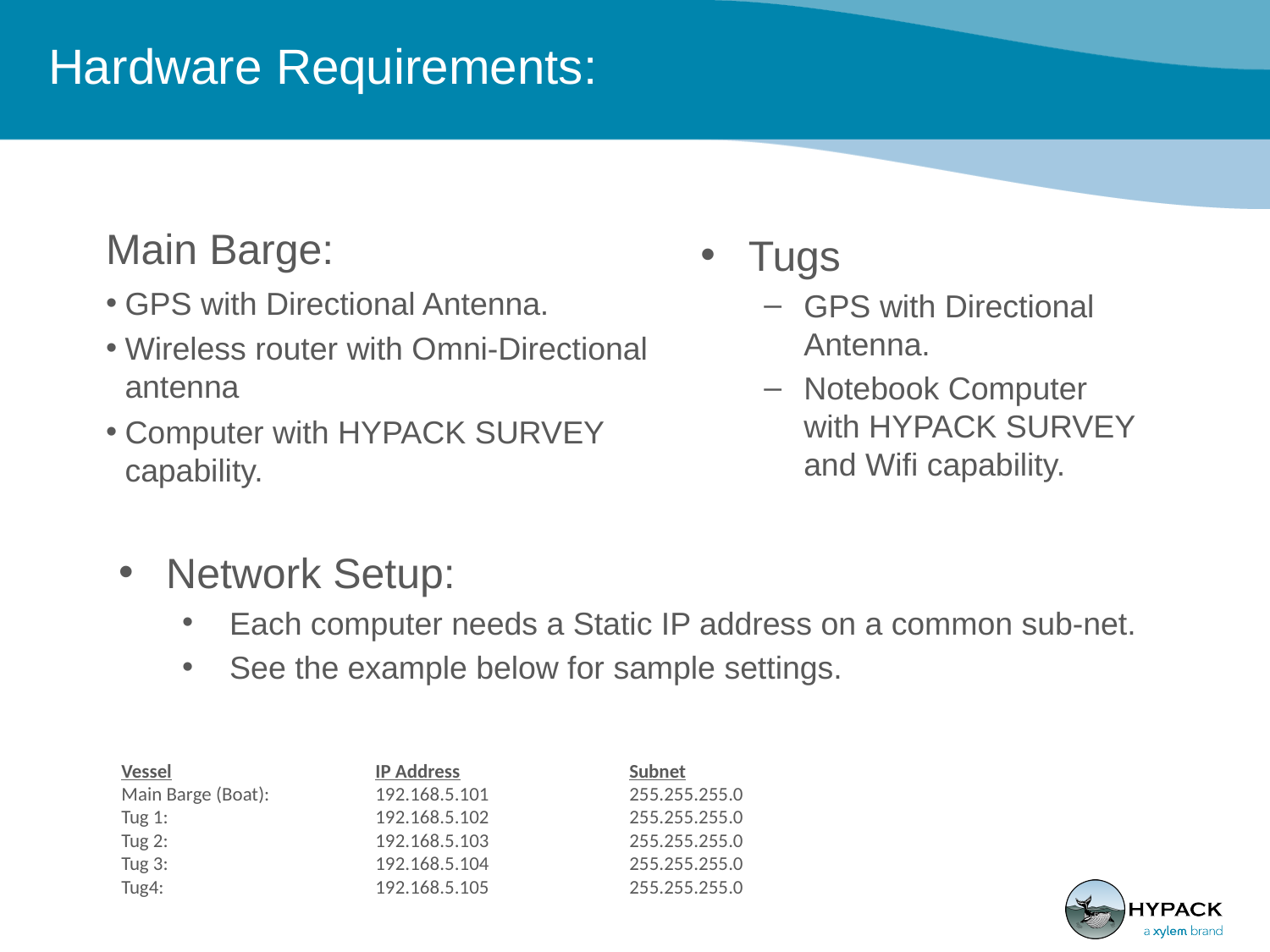

# Hardware Requirements:
Main Barge:
GPS with Directional Antenna.
Wireless router with Omni-Directional antenna
Computer with HYPACK SURVEY capability.
Tugs
GPS with Directional Antenna.
Notebook Computer with HYPACK SURVEY and Wifi capability.
Network Setup:
Each computer needs a Static IP address on a common sub-net.
See the example below for sample settings.
Vessel		IP Address		Subnet
Main Barge (Boat):	192.168.5.101		255.255.255.0
Tug 1:		192.168.5.102		255.255.255.0
Tug 2:		192.168.5.103		255.255.255.0
Tug 3:		192.168.5.104		255.255.255.0
Tug4:		192.168.5.105		255.255.255.0